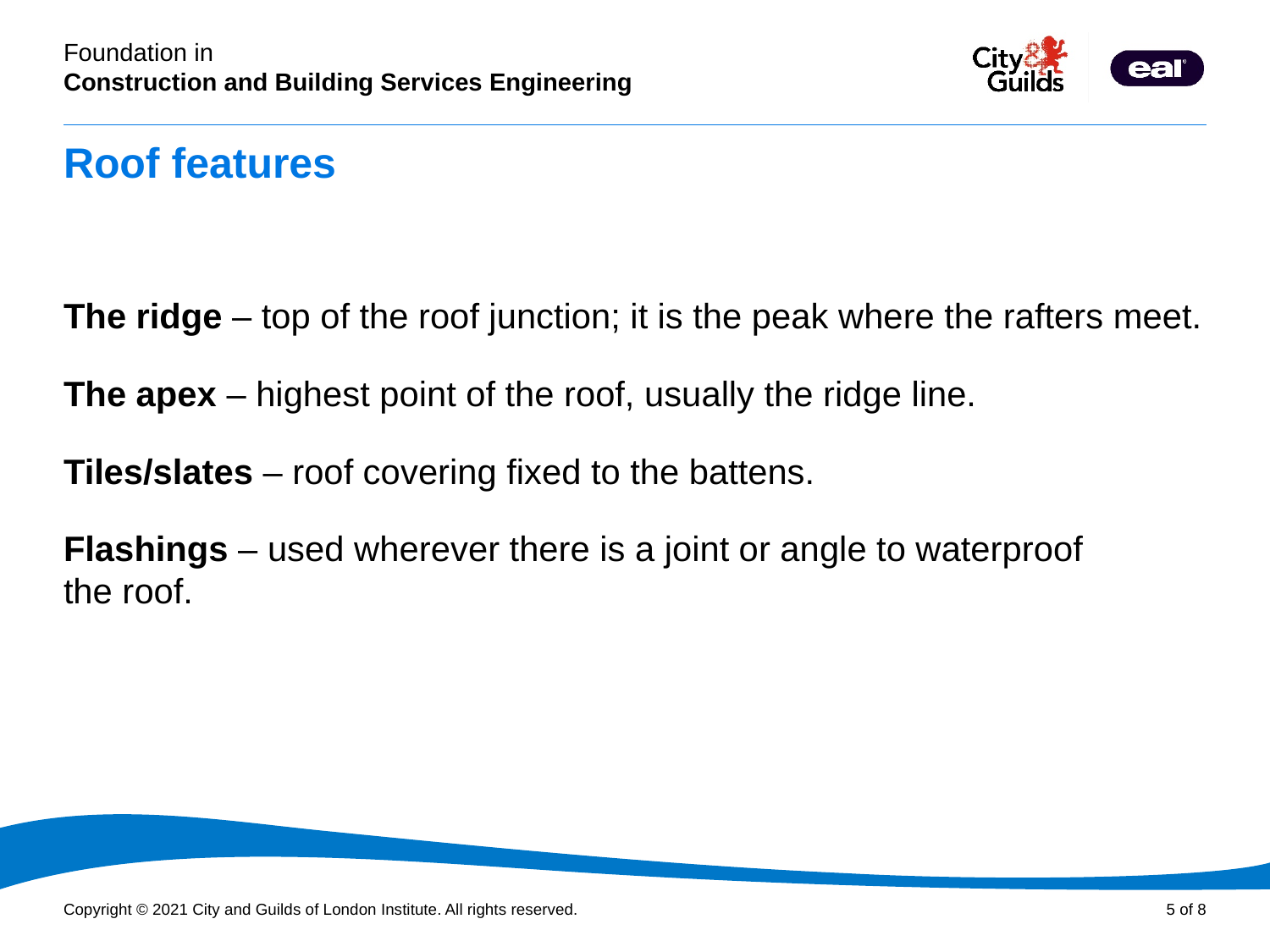

# Roof features

The ridge – top of the roof junction; it is the peak where the rafters meet.
The apex – highest point of the roof, usually the ridge line.
Tiles/slates – roof covering fixed to the battens.
Flashings – used wherever there is a joint or angle to waterproof
the roof.